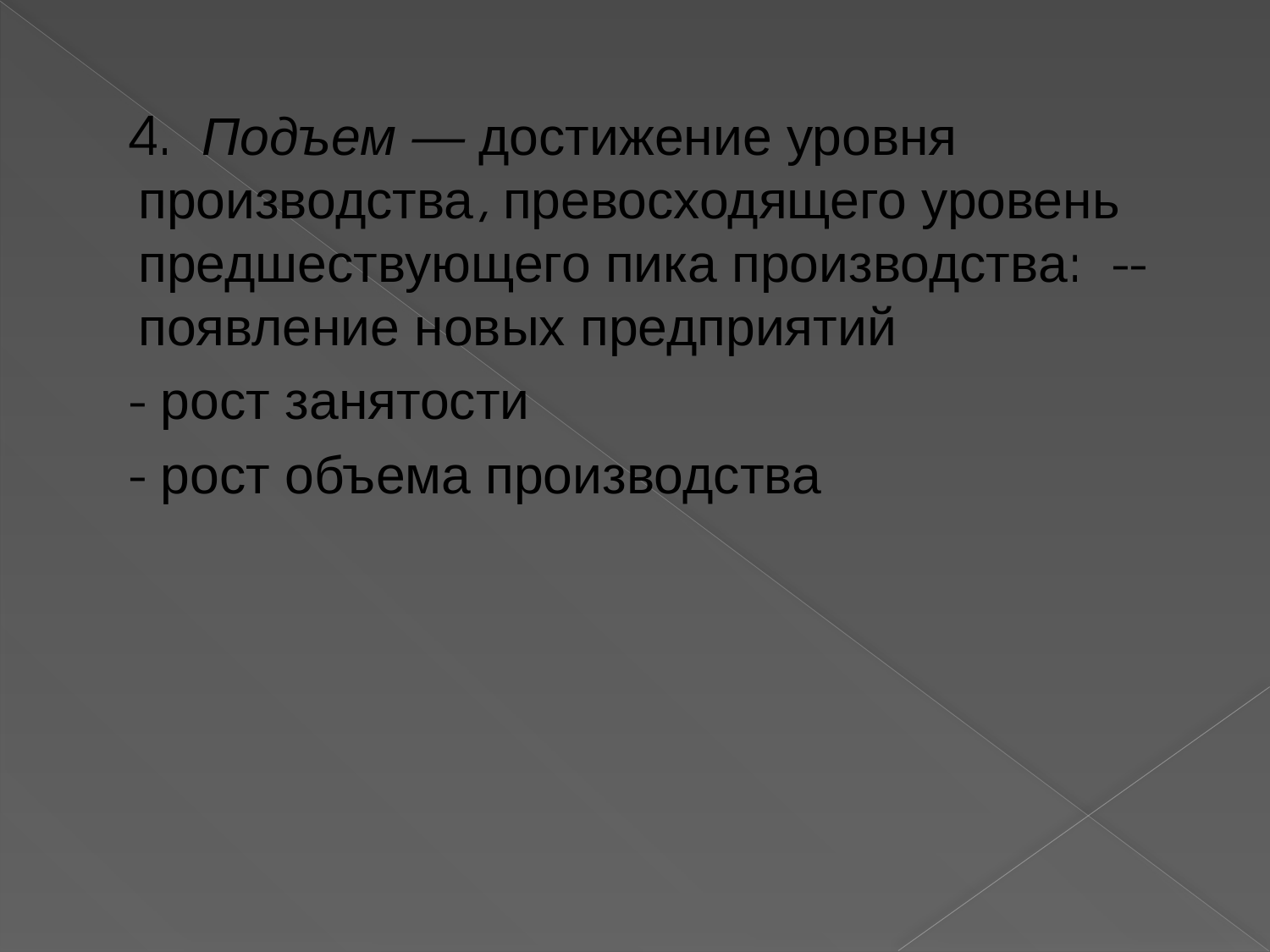

4.  Подъем — достижение уровня производства, превосходящего уровень предшествующего пика производства:  -- появление новых предприятий
   - рост занятости
   - рост объема производства